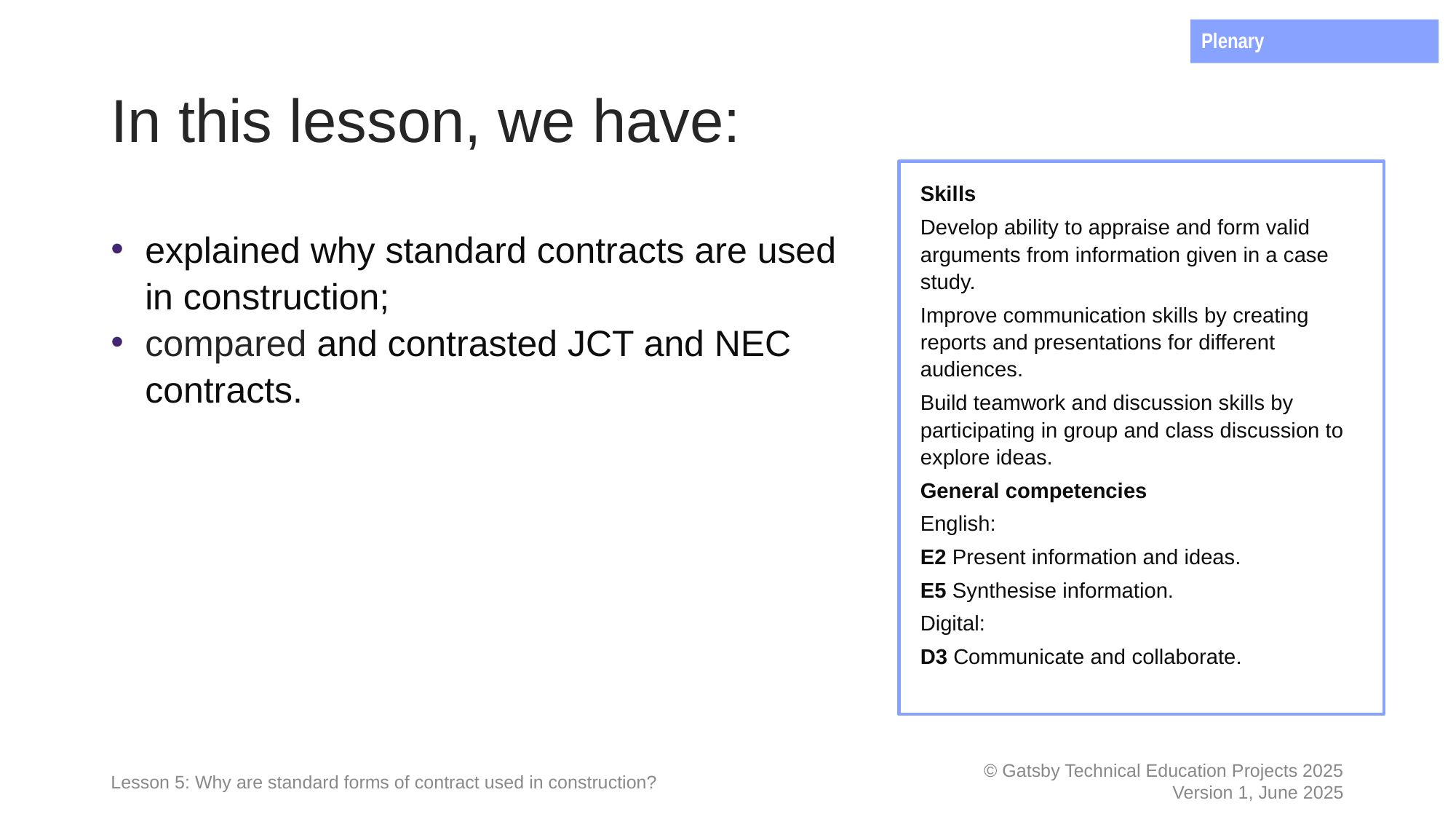

Plenary
# In this lesson, we have:
Skills
Develop ability to appraise and form valid arguments from information given in a case study.
Improve communication skills by creating reports and presentations for different audiences.
Build teamwork and discussion skills by participating in group and class discussion to explore ideas.
General competencies
English:
E2 Present information and ideas.
E5 Synthesise information.
Digital:
D3 Communicate and collaborate.
explained why standard contracts are used in construction;
compared and contrasted JCT and NEC contracts.

Lesson 5: Why are standard forms of contract used in construction?